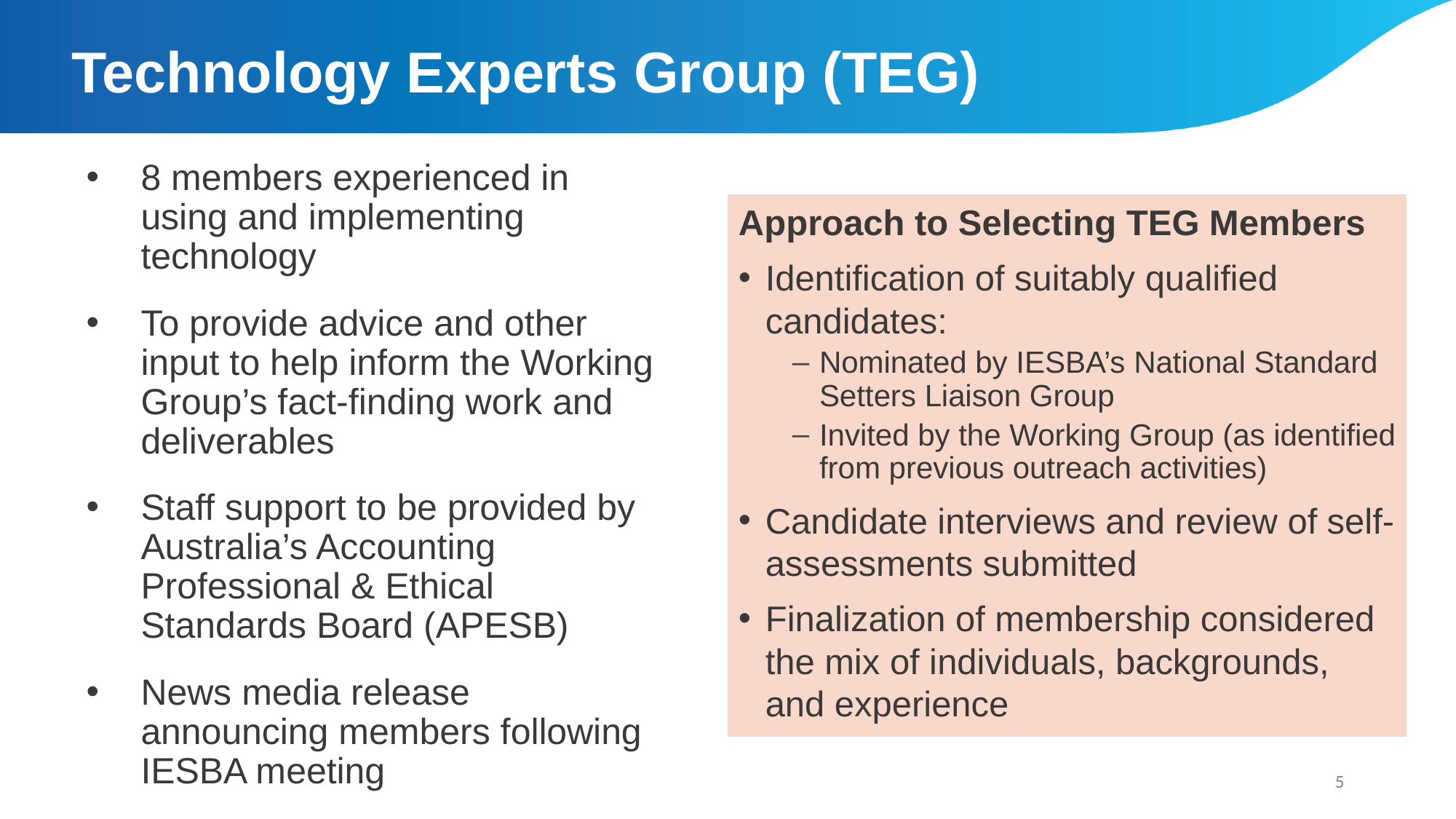

# Technology Experts Group (TEG)
8 members experienced in using and implementing technology
To provide advice and other input to help inform the Working Group’s fact-finding work and deliverables
Staff support to be provided by Australia’s Accounting Professional & Ethical Standards Board (APESB)
News media release announcing members following IESBA meeting
Approach to Selecting TEG Members
Identification of suitably qualified candidates:
Nominated by IESBA’s National Standard Setters Liaison Group
Invited by the Working Group (as identified from previous outreach activities)
Candidate interviews and review of self-assessments submitted
Finalization of membership considered the mix of individuals, backgrounds, and experience
5